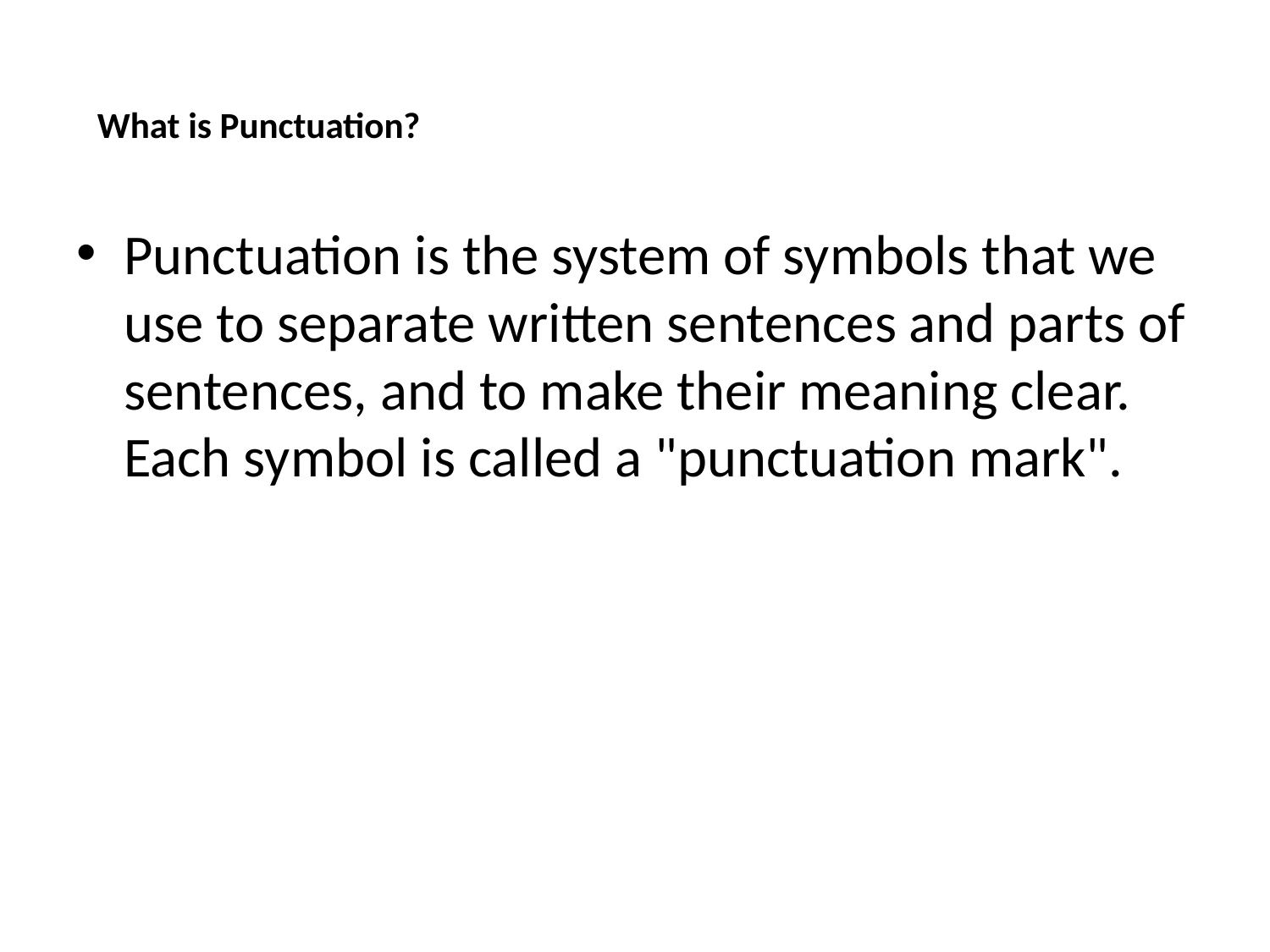

# What is Punctuation?
Punctuation is the system of symbols that we use to separate written sentences and parts of sentences, and to make their meaning clear. Each symbol is called a "punctuation mark".